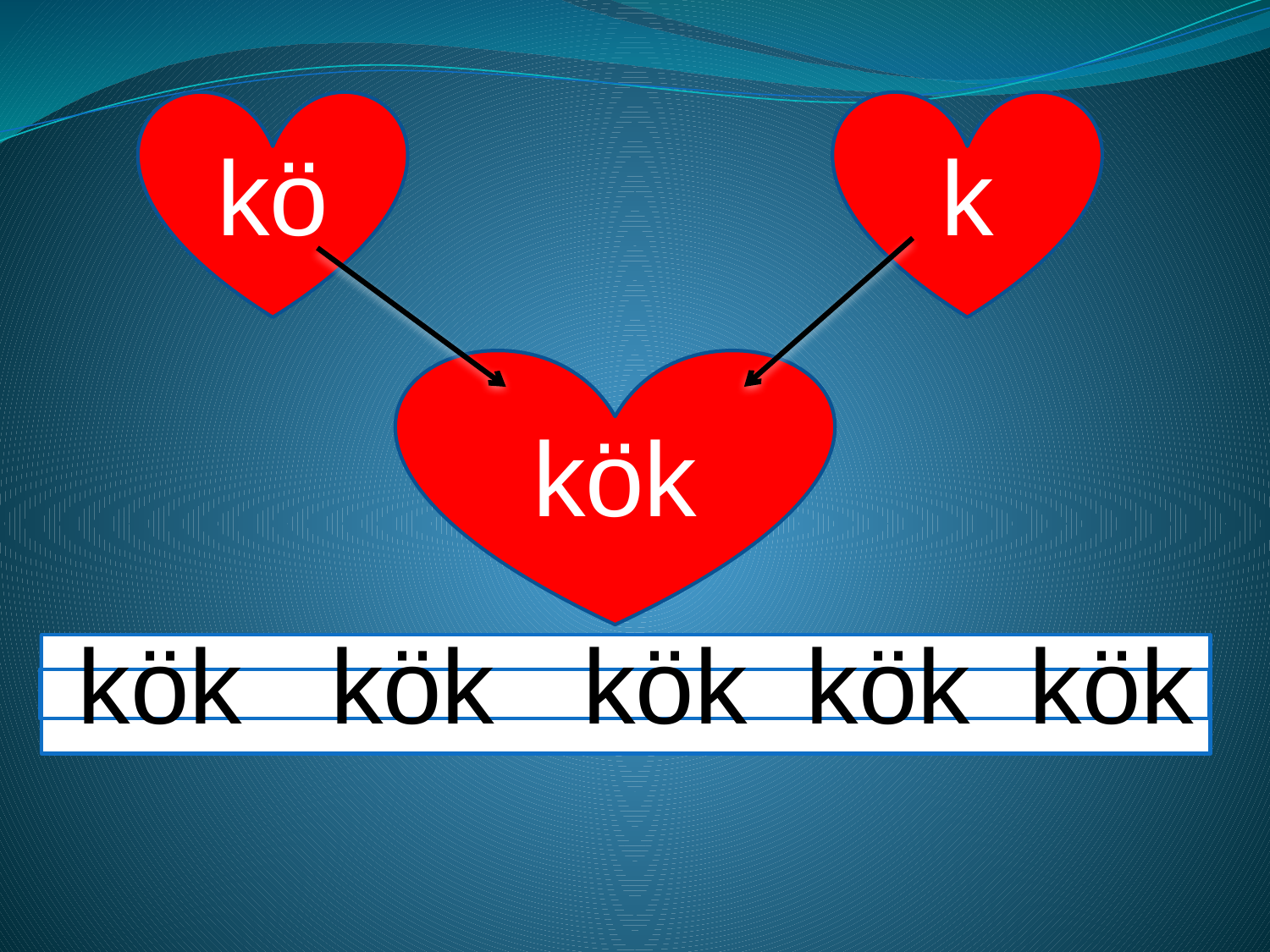

kö
k

kök

  kök   kök   kök  kök  kök